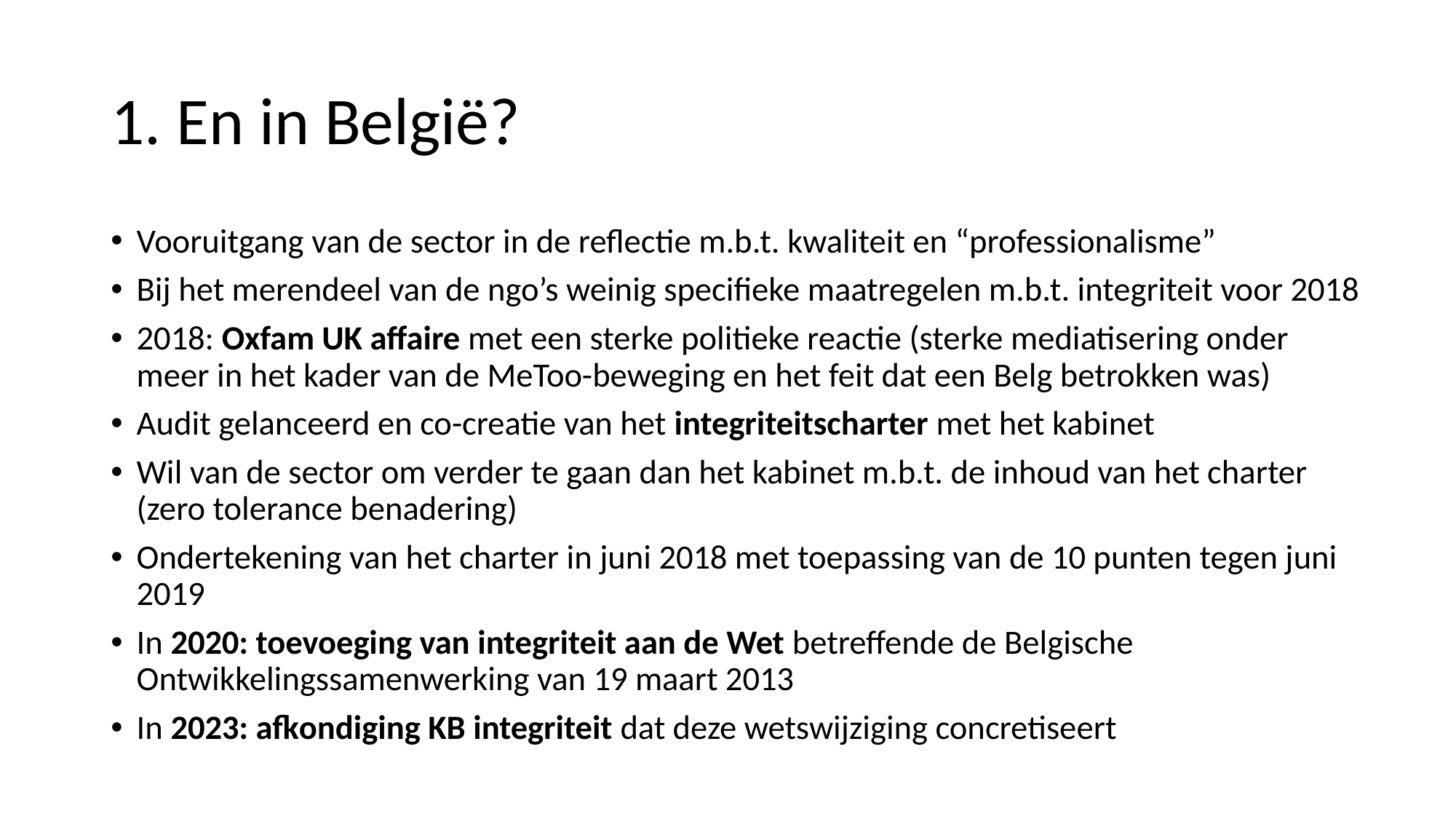

# 1. En in België?
Vooruitgang van de sector in de reflectie m.b.t. kwaliteit en “professionalisme”
Bij het merendeel van de ngo’s weinig specifieke maatregelen m.b.t. integriteit voor 2018
2018: Oxfam UK affaire met een sterke politieke reactie (sterke mediatisering onder meer in het kader van de MeToo-beweging en het feit dat een Belg betrokken was)
Audit gelanceerd en co-creatie van het integriteitscharter met het kabinet
Wil van de sector om verder te gaan dan het kabinet m.b.t. de inhoud van het charter (zero tolerance benadering)
Ondertekening van het charter in juni 2018 met toepassing van de 10 punten tegen juni 2019
In 2020: toevoeging van integriteit aan de Wet betreffende de Belgische Ontwikkelingssamenwerking van 19 maart 2013
In 2023: afkondiging KB integriteit dat deze wetswijziging concretiseert